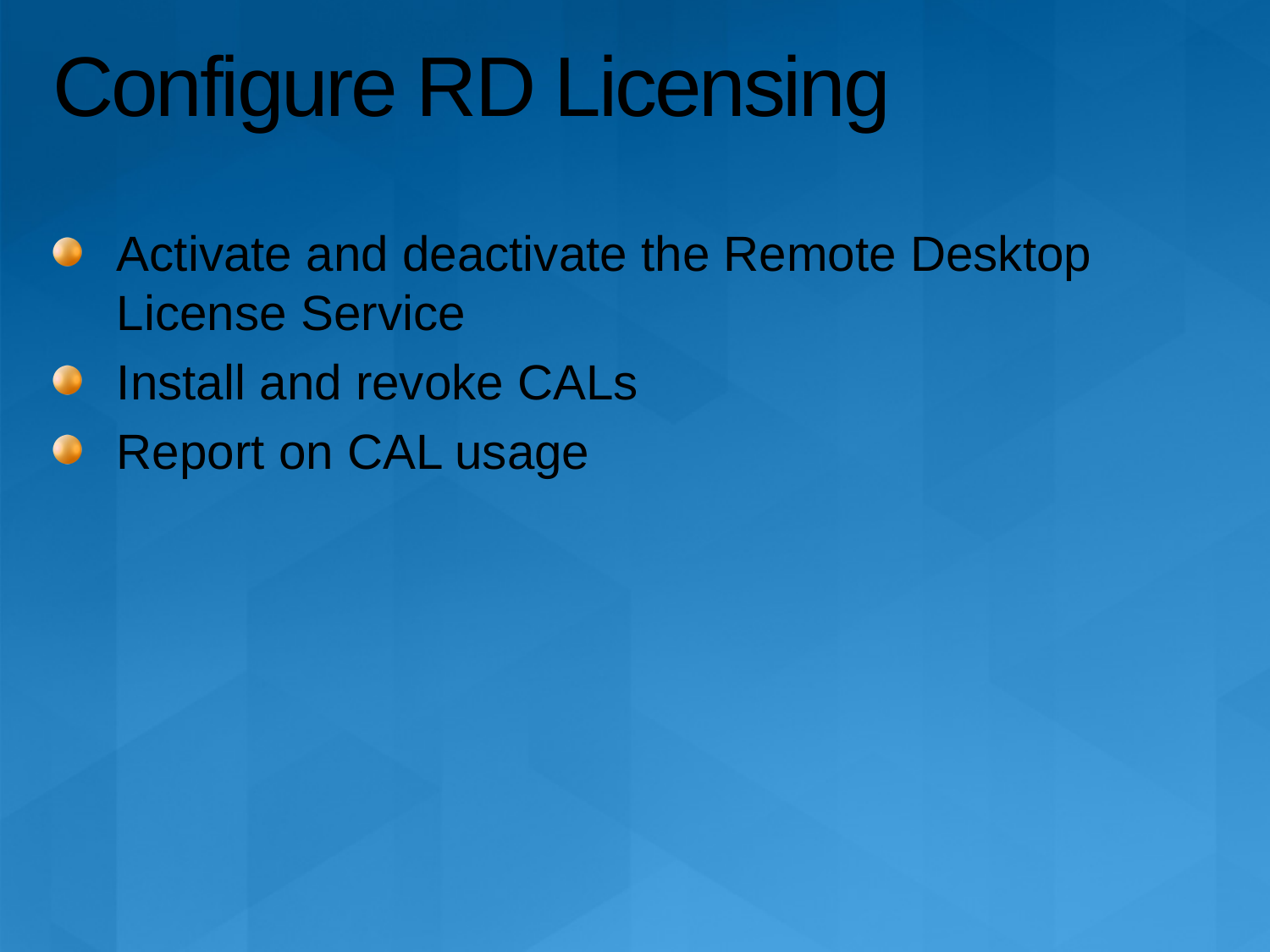

# Configure RD Licensing
Activate and deactivate the Remote Desktop License Service
Install and revoke CALs
Report on CAL usage